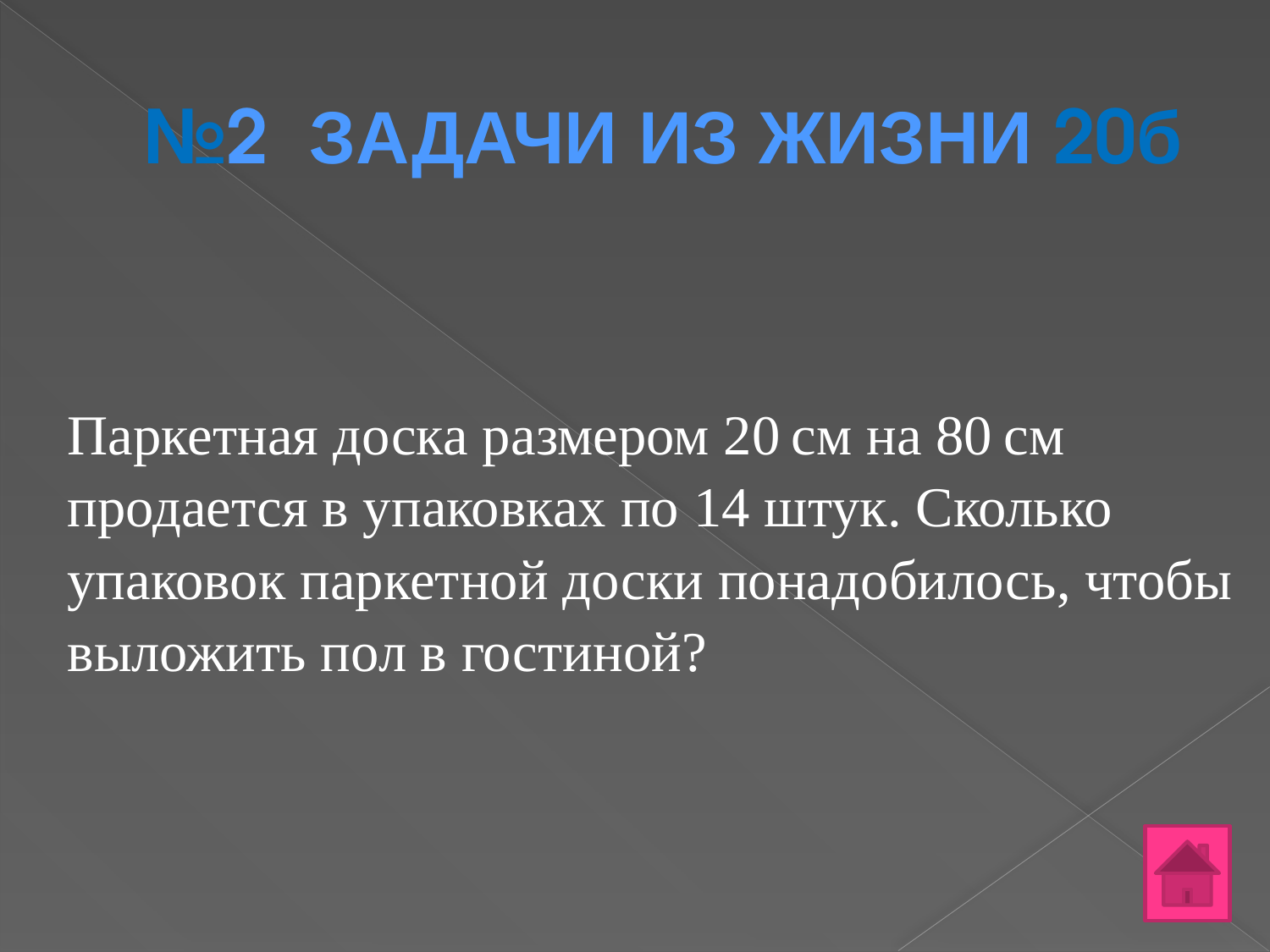

# №2  ЗАДАЧИ ИЗ ЖИЗНИ 20б
Паркетная доска размером 20 см на 80 см продается в упаковках по 14 штук. Сколько упаковок паркетной доски понадобилось, чтобы выложить пол в гостиной?